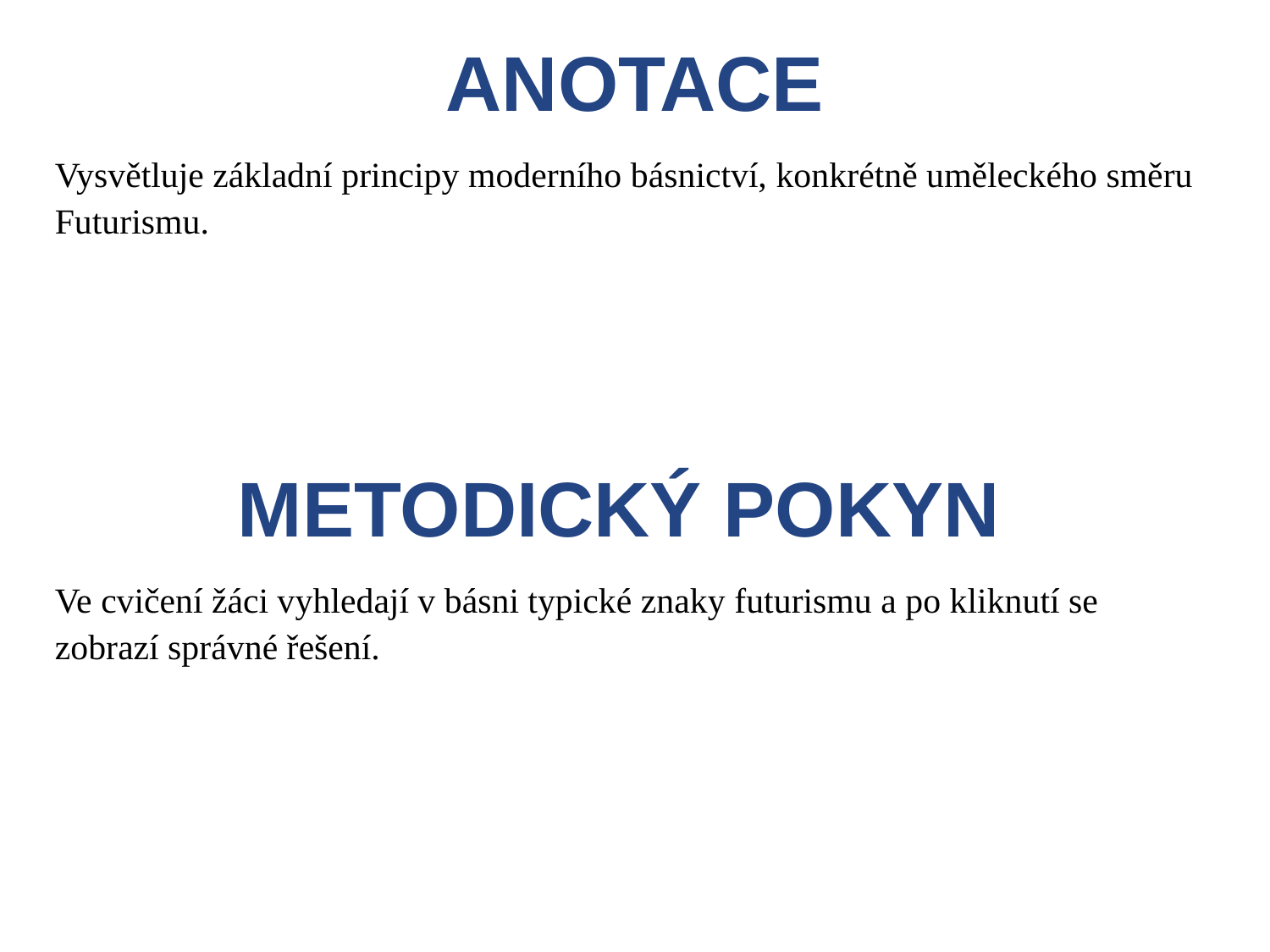

ANOTACE
Vysvětluje základní principy moderního básnictví, konkrétně uměleckého směru Futurismu.
METODICKÝ POKYN
Ve cvičení žáci vyhledají v básni typické znaky futurismu a po kliknutí se zobrazí správné řešení.